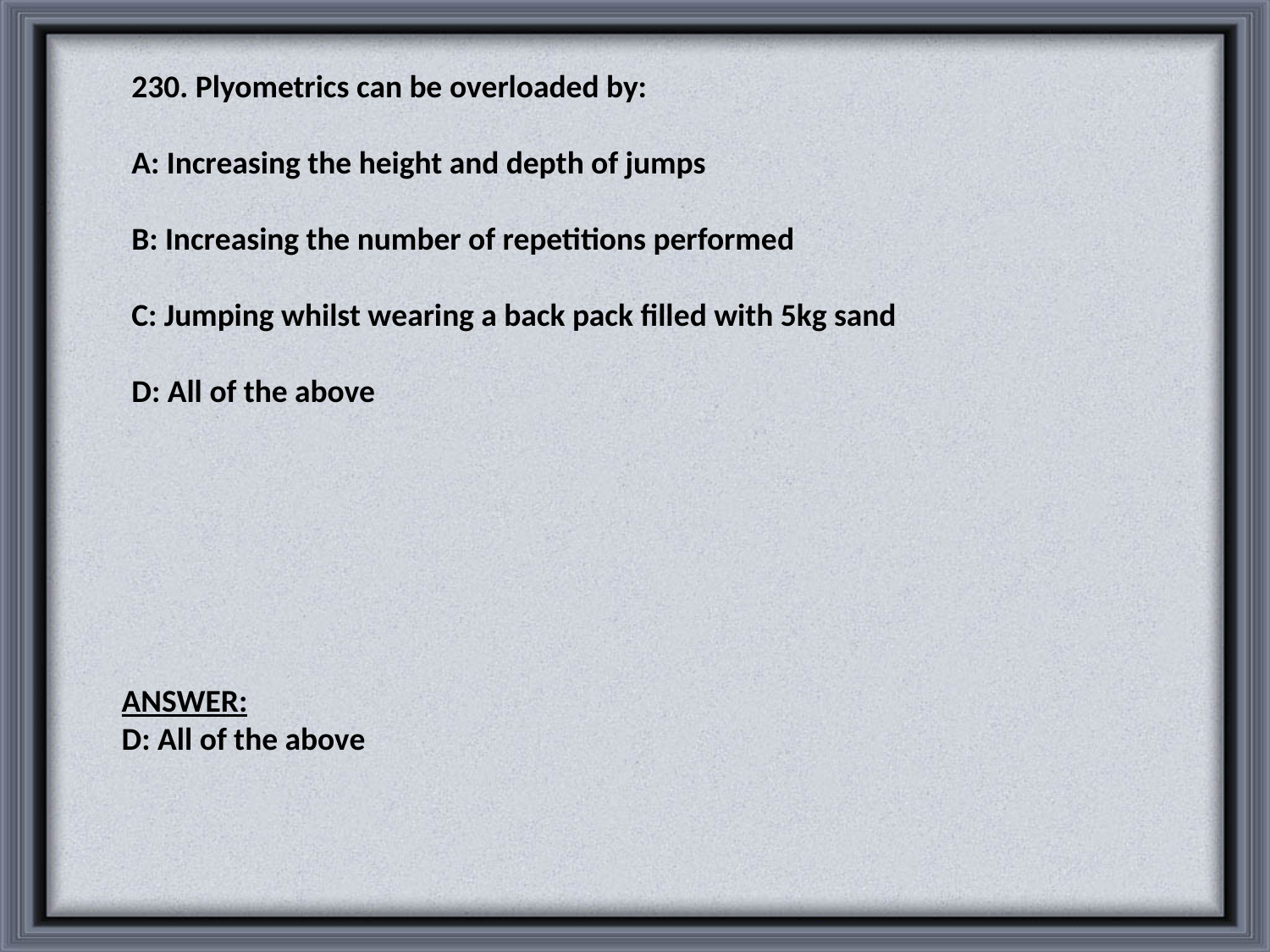

230. Plyometrics can be overloaded by:

A: Increasing the height and depth of jumps

B: Increasing the number of repetitions performed

C: Jumping whilst wearing a back pack filled with 5kg sand

D: All of the above

ANSWER:
D: All of the above